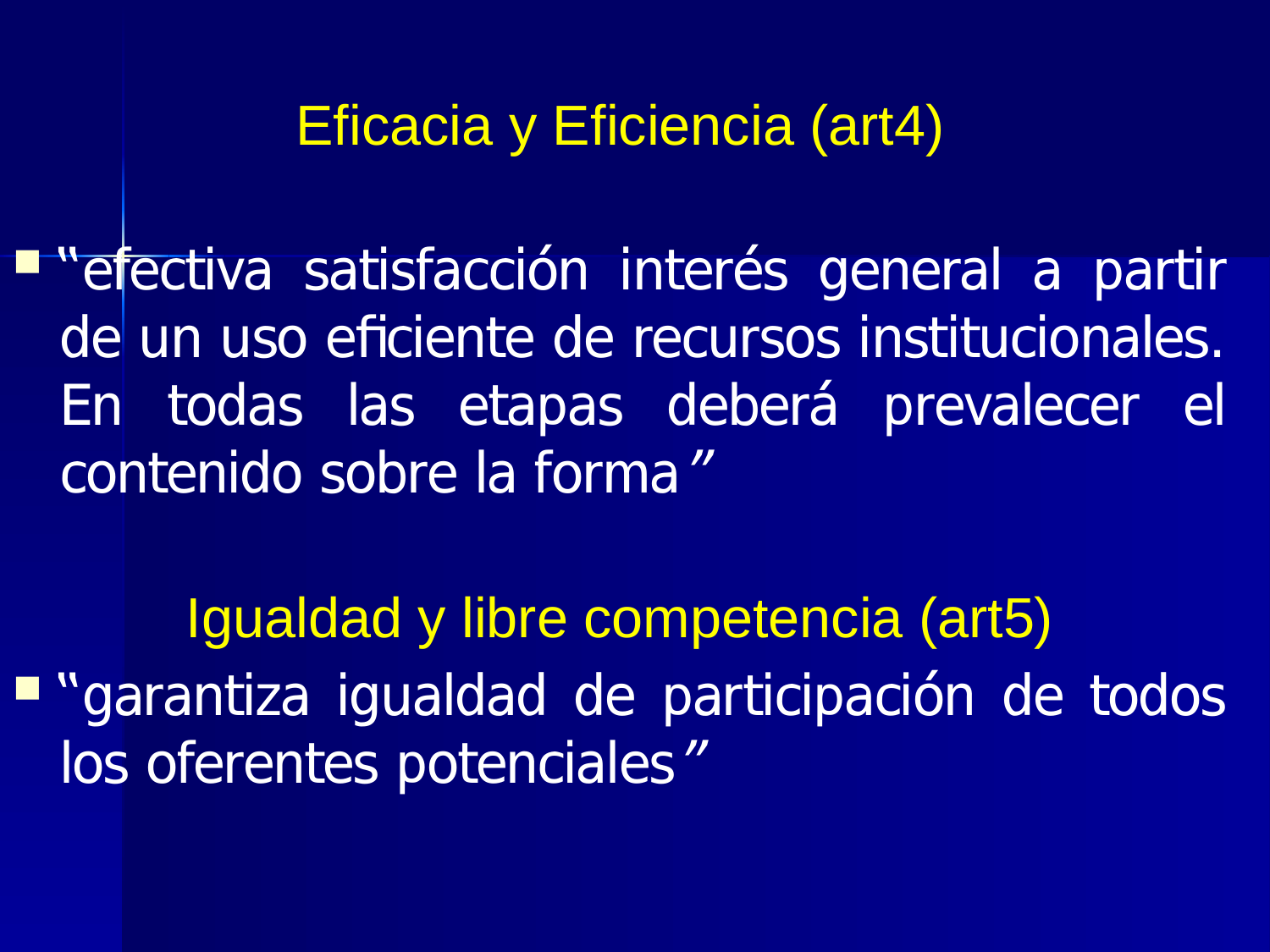

Eficacia y Eficiencia (art4)

“efectiva satisfacción interés general a partir de un uso eficiente de recursos institucionales. En todas las etapas deberá prevalecer el contenido sobre la forma”

Igualdad y libre competencia (art5)
“garantiza igualdad de participación de todos los oferentes potenciales”